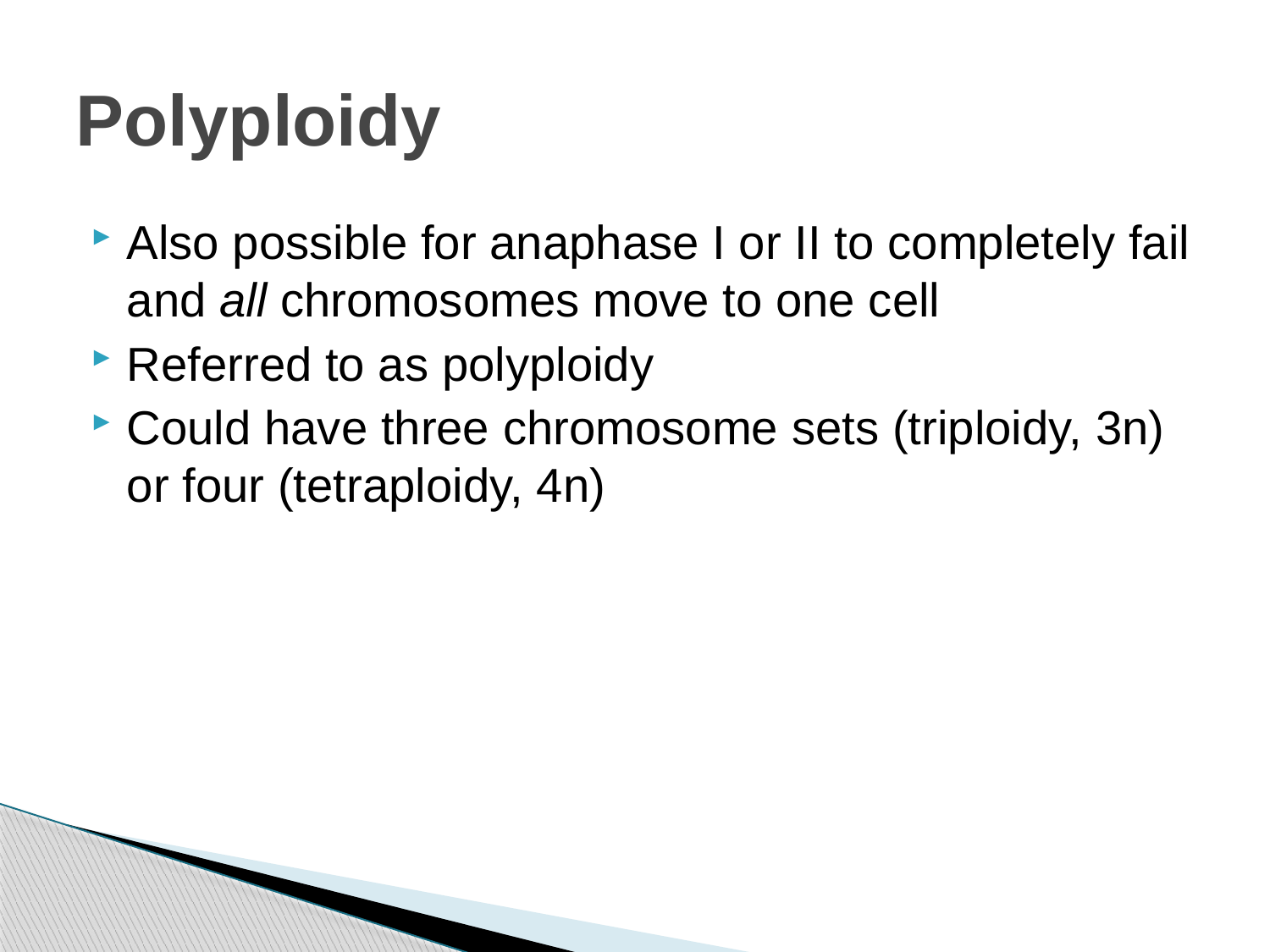

# Polyploidy
Also possible for anaphase I or II to completely fail and all chromosomes move to one cell
Referred to as polyploidy
Could have three chromosome sets (triploidy, 3n) or four (tetraploidy, 4n)